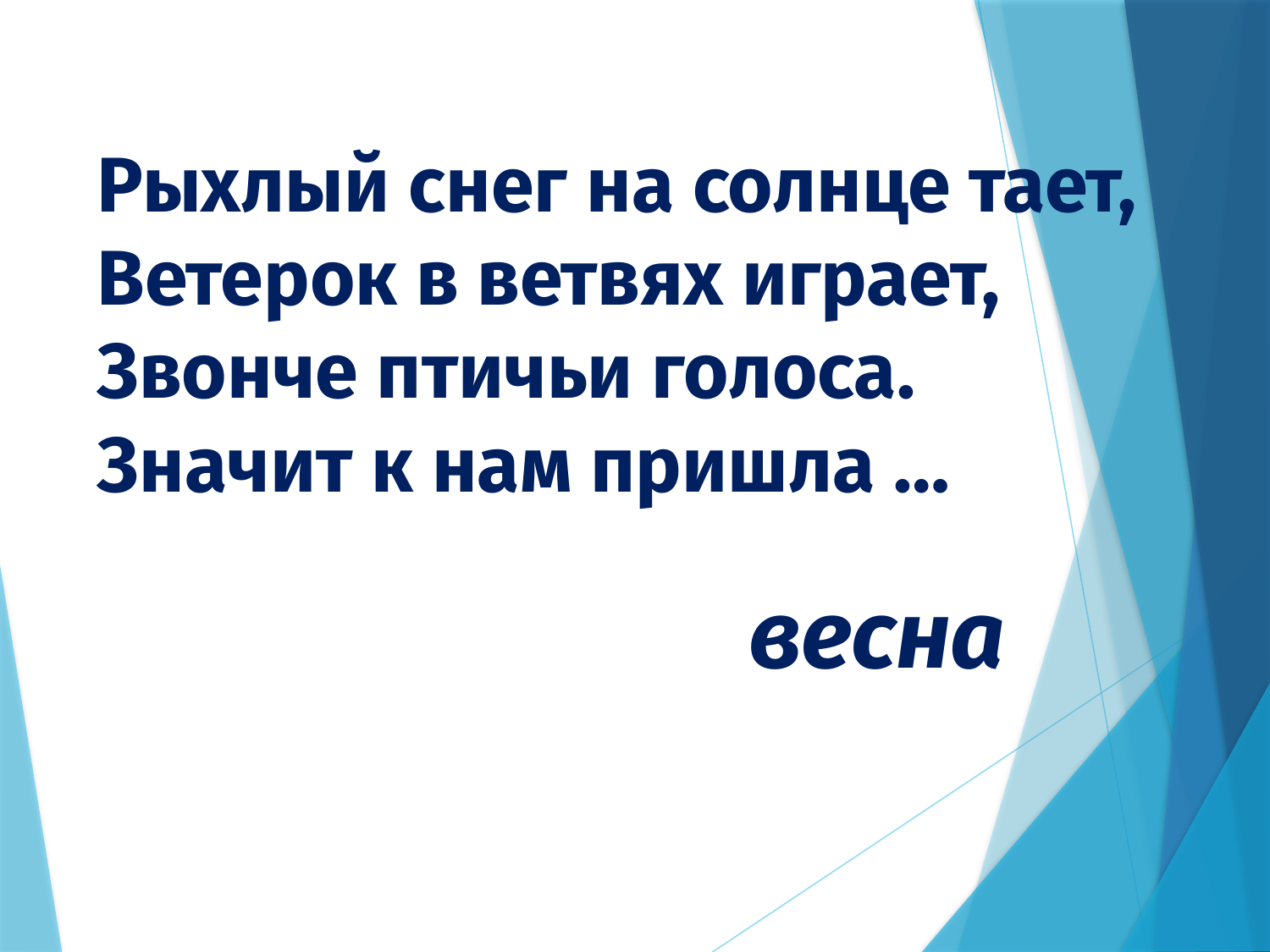

# Рыхлый снег на солнце тает, Ветерок в ветвях играет, Звонче птичьи голоса. Значит к нам пришла …
весна